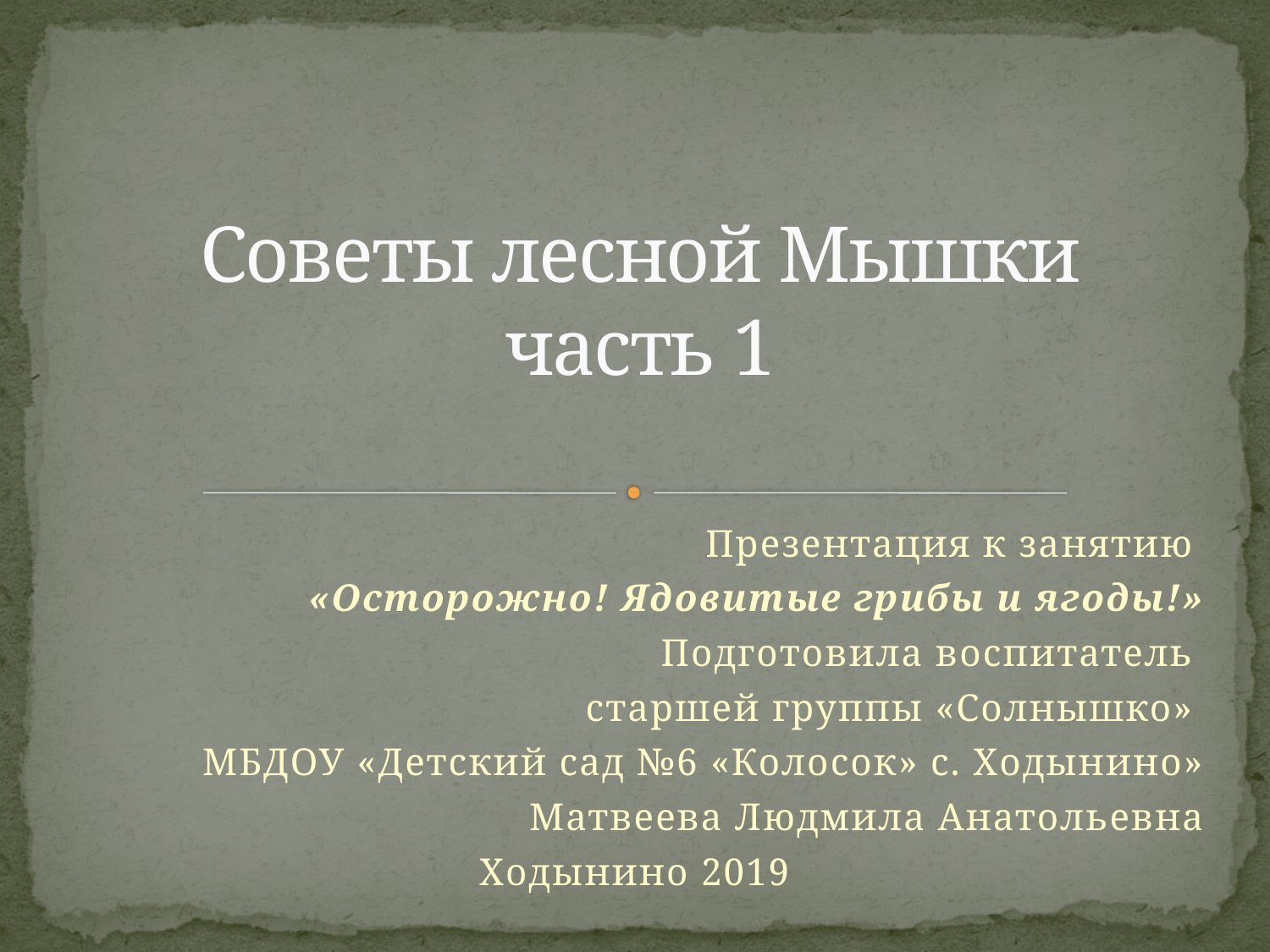

# Советы лесной Мышки часть 1
Презентация к занятию
«Осторожно! Ядовитые грибы и ягоды!»
Подготовила воспитатель
старшей группы «Солнышко»
МБДОУ «Детский сад №6 «Колосок» с. Ходынино»
Матвеева Людмила Анатольевна
Ходынино 2019